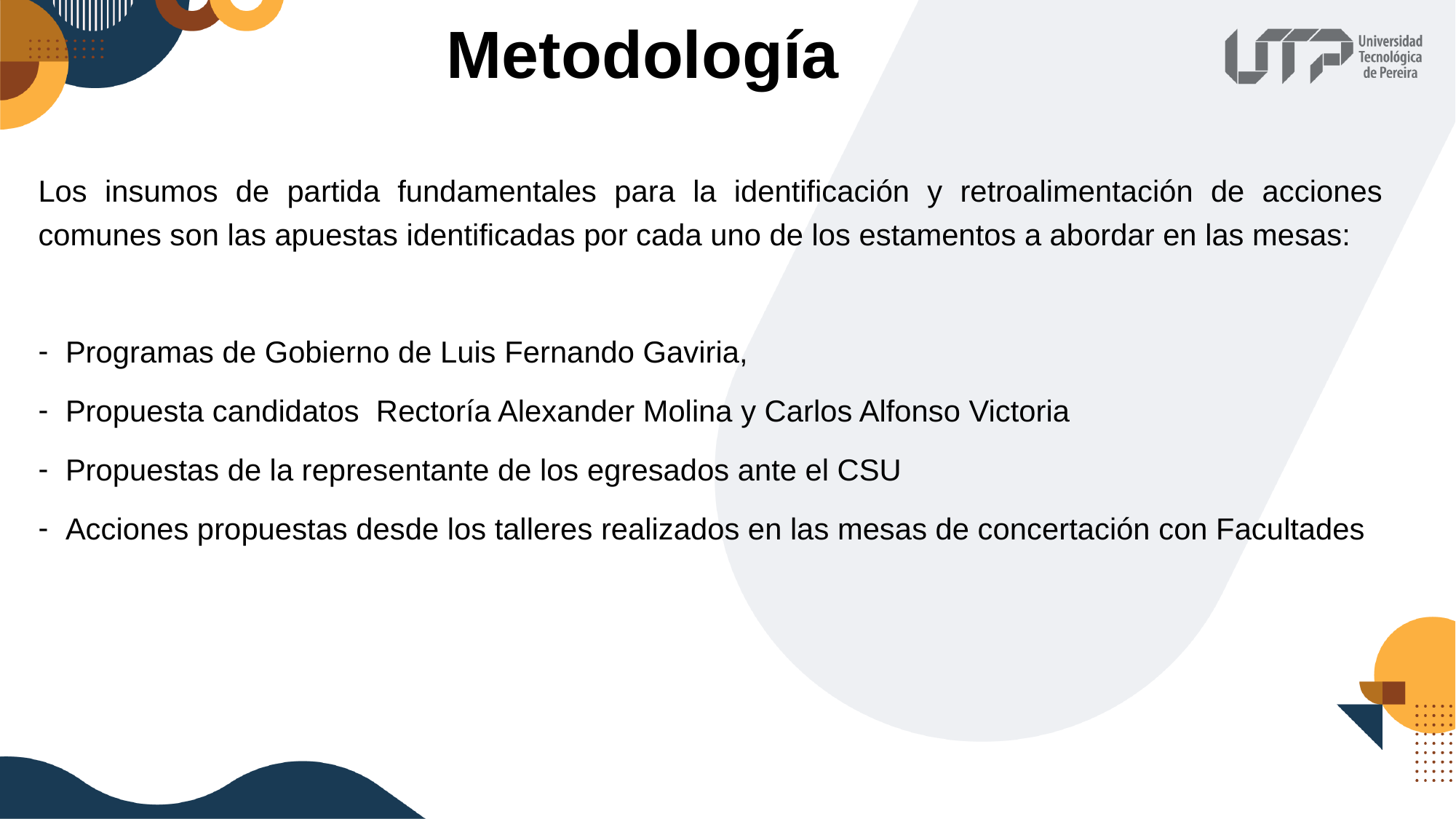

Metodología
Los insumos de partida fundamentales para la identificación y retroalimentación de acciones comunes son las apuestas identificadas por cada uno de los estamentos a abordar en las mesas:

Programas de Gobierno de Luis Fernando Gaviria,
Propuesta candidatos  Rectoría Alexander Molina y Carlos Alfonso Victoria
Propuestas de la representante de los egresados ante el CSU
Acciones propuestas desde los talleres realizados en las mesas de concertación con Facultades